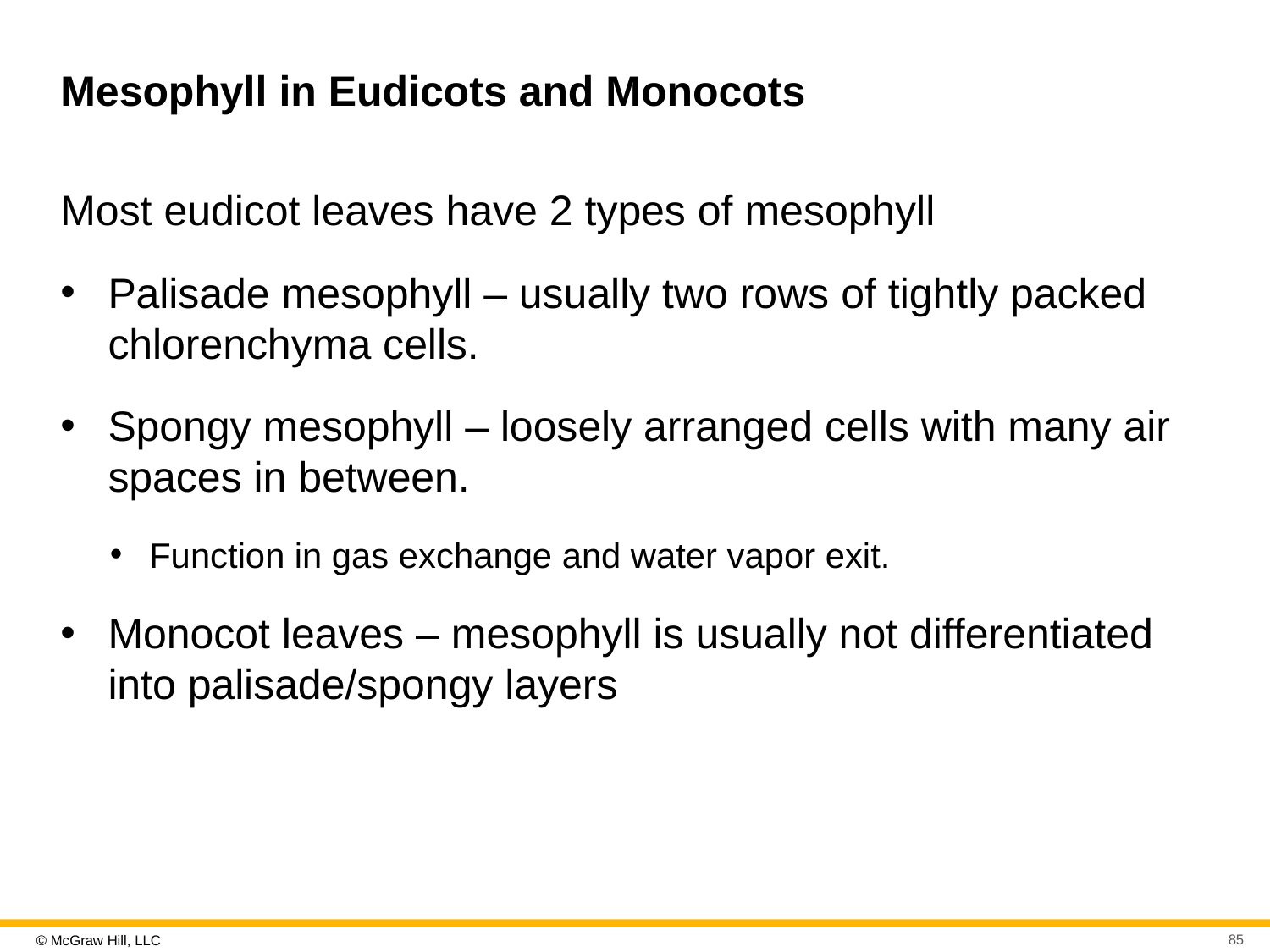

# Mesophyll in Eudicots and Monocots
Most eudicot leaves have 2 types of mesophyll
Palisade mesophyll – usually two rows of tightly packed chlorenchyma cells.
Spongy mesophyll – loosely arranged cells with many air spaces in between.
Function in gas exchange and water vapor exit.
Monocot leaves – mesophyll is usually not differentiated into palisade/spongy layers
85